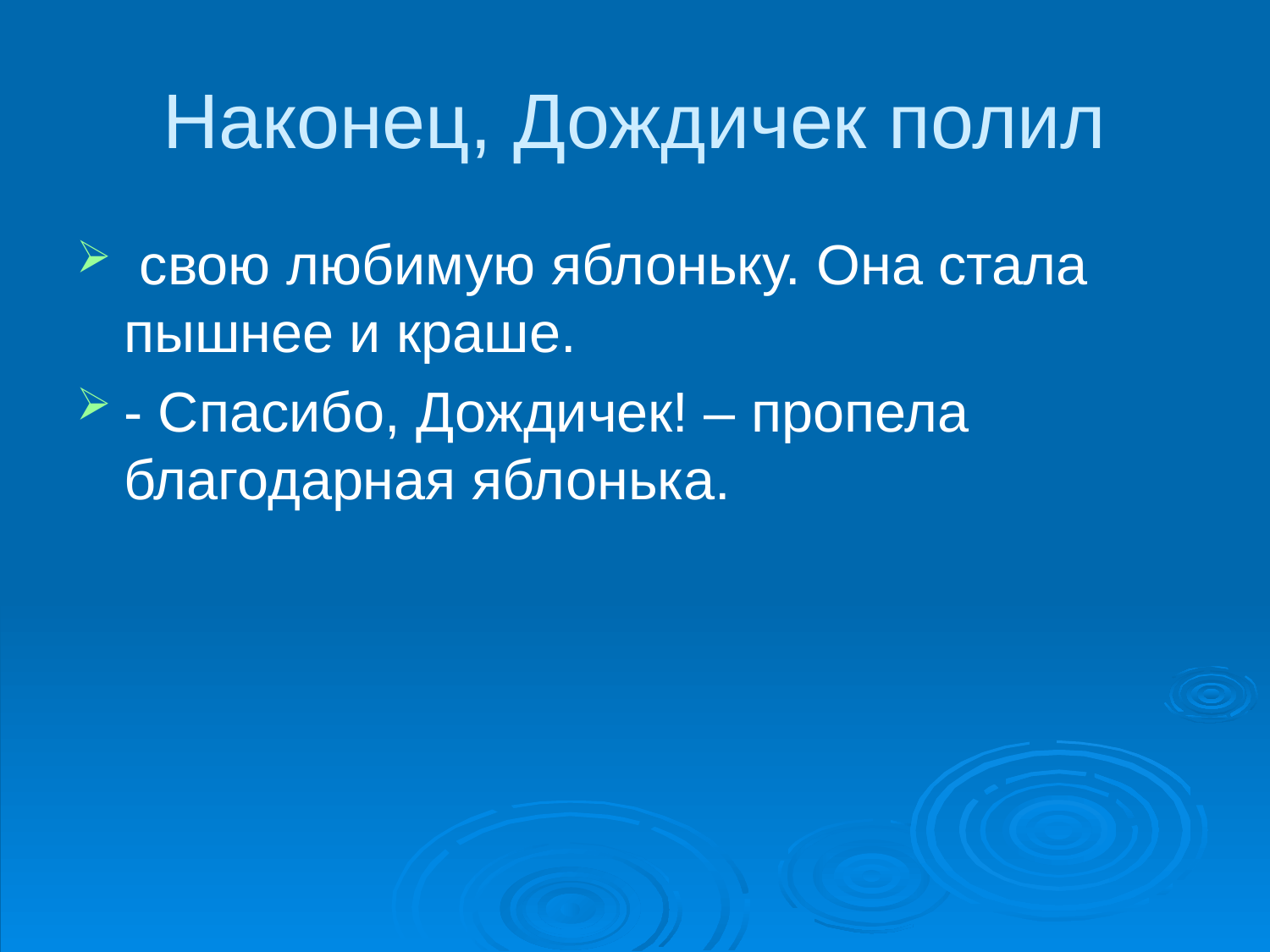

# Наконец, Дождичек полил
 свою любимую яблоньку. Она стала  пышнее и краше.
- Спасибо, Дождичек! – пропела благодарная яблонька.